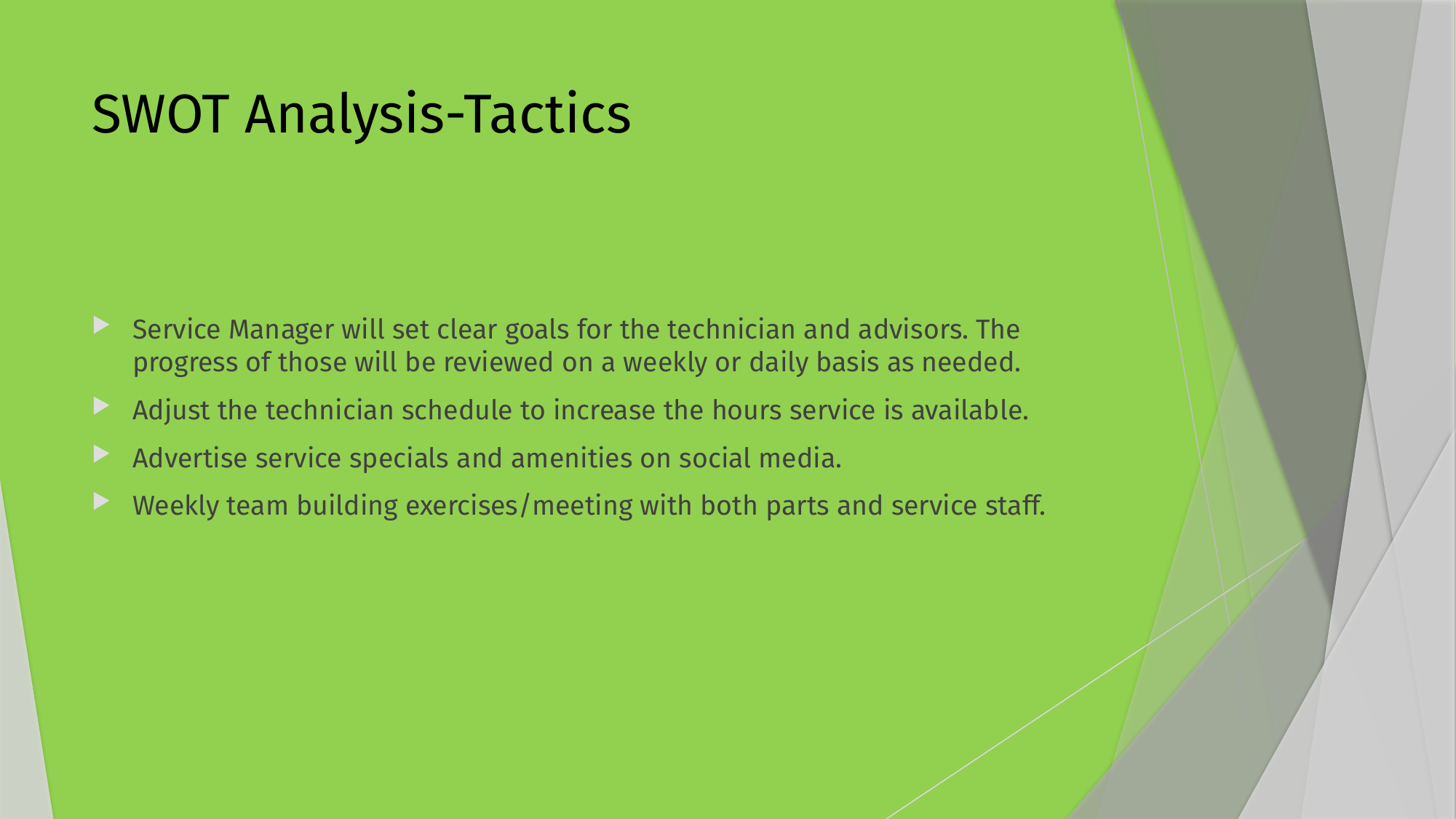

# SWOT Analysis-Tactics

Service Manager will set clear goals for the technician and advisors. The  progress of those will be reviewed on a weekly or daily basis as needed.
Adjust the technician schedule to increase the hours service is available.
Advertise service specials and amenities on social media.
Weekly team building exercises/meeting with both parts and service staff.